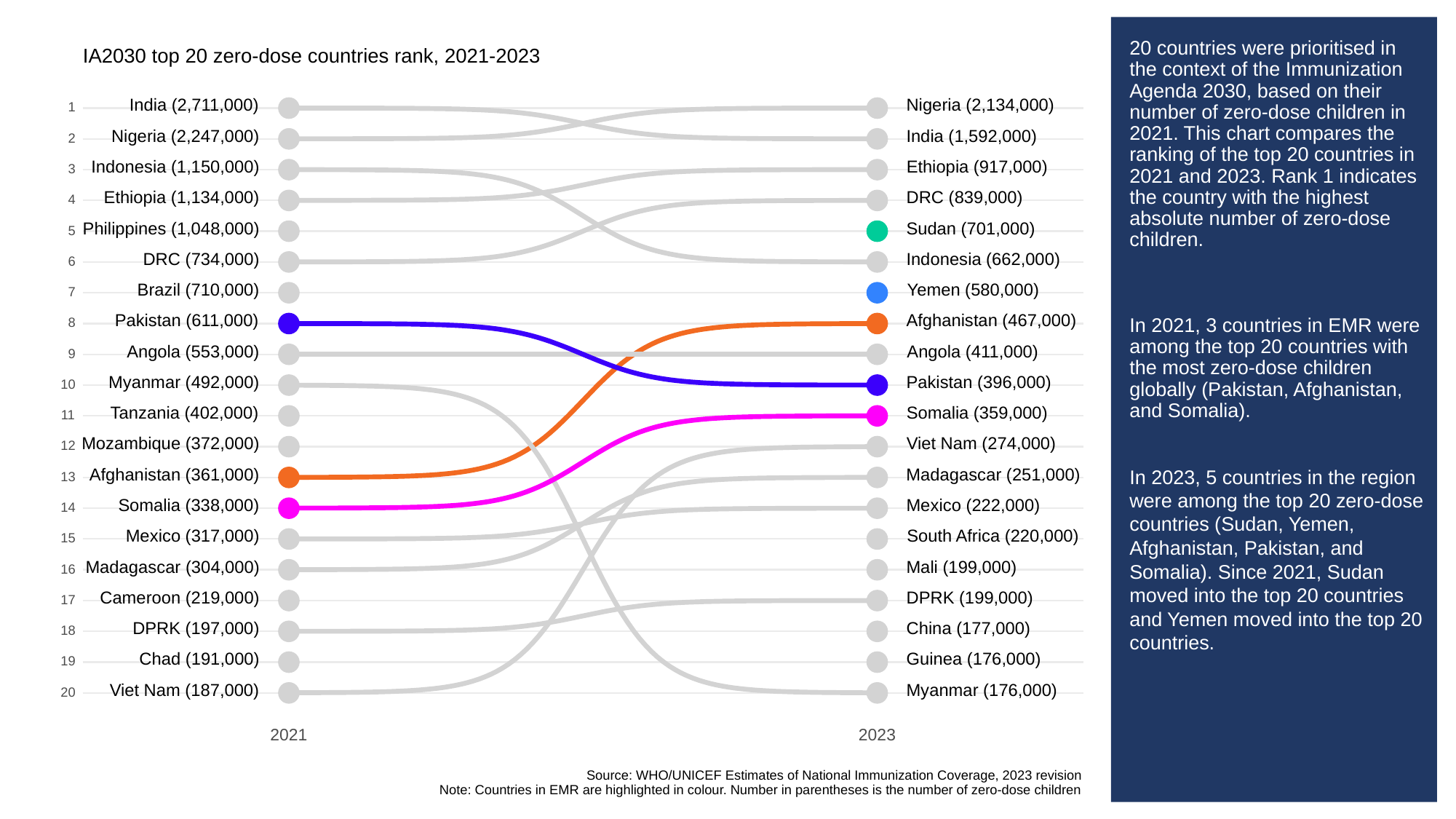

# 20 countries were prioritised in the context of the Immunization Agenda 2030, based on their number of zero-dose children in 2021. This chart compares the ranking of the top 20 countries in 2021 and 2023. Rank 1 indicates the country with the highest absolute number of zero-dose children.

In 2021, 3 countries in EMR were among the top 20 countries with the most zero-dose children globally (Pakistan, Afghanistan, and Somalia).

In 2023, 5 countries in the region were among the top 20 zero-dose countries (Sudan, Yemen, Afghanistan, Pakistan, and Somalia). Since 2021, Sudan moved into the top 20 countries and Yemen moved into the top 20 countries.

IA2030 top 20 zero-dose countries rank, 2021-2023

India (2,711,000)
Nigeria (2,134,000)
1

Nigeria (2,247,000)
India (1,592,000)
2

Indonesia (1,150,000)
Ethiopia (917,000)
3

Ethiopia (1,134,000)
DRC (839,000)
4

Philippines (1,048,000)
Sudan (701,000)
5

DRC (734,000)
Indonesia (662,000)
6

Brazil (710,000)
Yemen (580,000)
7

Pakistan (611,000)
Afghanistan (467,000)
8

Angola (553,000)
Angola (411,000)
9

Myanmar (492,000)
Pakistan (396,000)
10

Tanzania (402,000)
Somalia (359,000)
11

Mozambique (372,000)
Viet Nam (274,000)
12

Afghanistan (361,000)
Madagascar (251,000)
13

Somalia (338,000)
Mexico (222,000)
14

Mexico (317,000)
South Africa (220,000)
15

Madagascar (304,000)
Mali (199,000)
16

Cameroon (219,000)
DPRK (199,000)
17

DPRK (197,000)
China (177,000)
18

Chad (191,000)
Guinea (176,000)
19

Viet Nam (187,000)
Myanmar (176,000)
20

2023
2021
Source: WHO/UNICEF Estimates of National Immunization Coverage, 2023 revision
Note: Countries in EMR are highlighted in colour. Number in parentheses is the number of zero-dose children